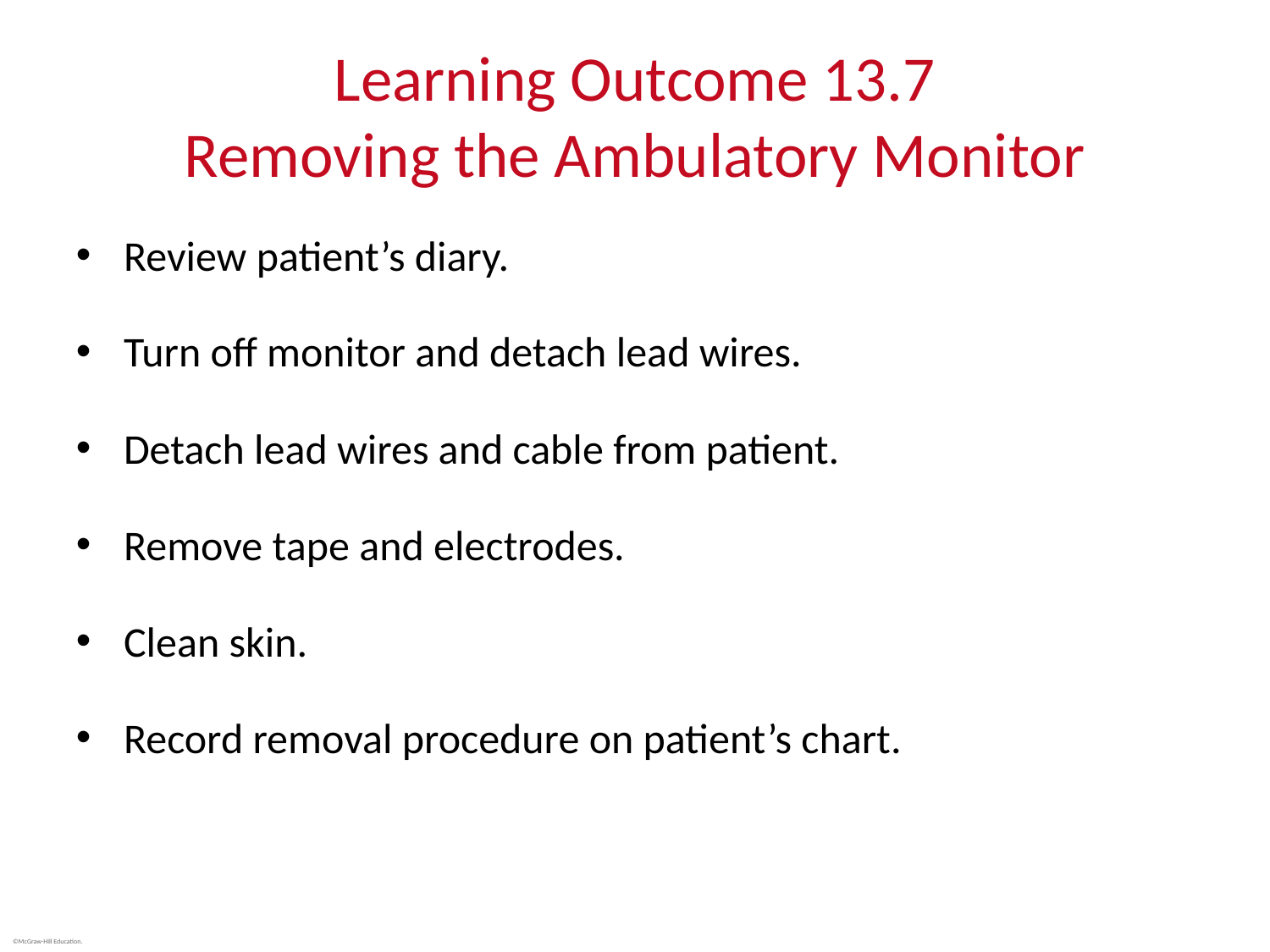

# Learning Outcome 13.7 Removing the Ambulatory Monitor
Review patient’s diary.
Turn off monitor and detach lead wires.
Detach lead wires and cable from patient.
Remove tape and electrodes.
Clean skin.
Record removal procedure on patient’s chart.